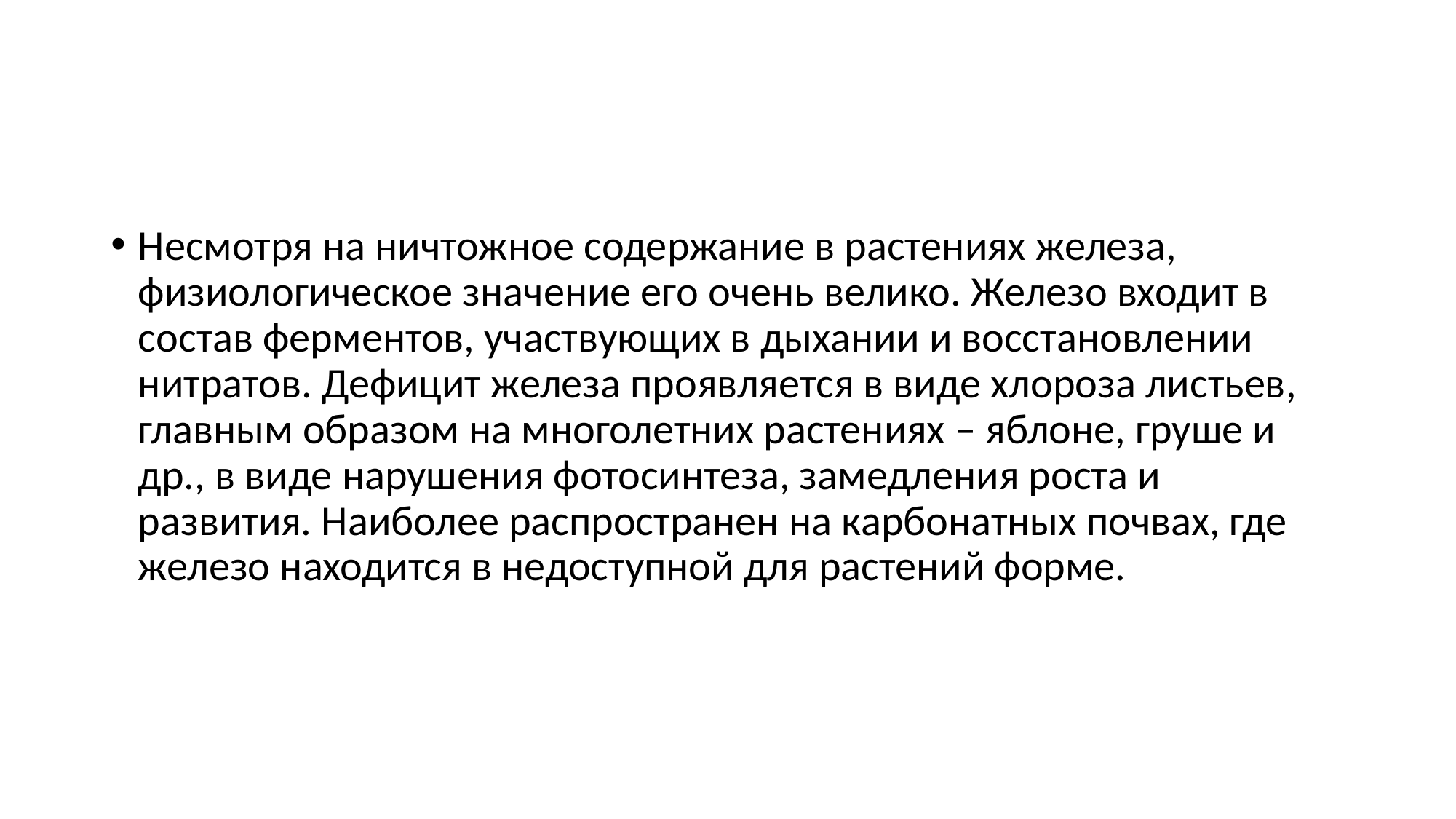

#
Несмотря на ничтожное содержание в растениях железа, физиологическое значение его очень велико. Железо входит в состав ферментов, участвующих в дыхании и восстановлении нитратов. Дефицит железа проявляется в виде хлороза листьев, главным образом на многолетних растениях – яблоне, груше и др., в виде нарушения фотосинтеза, замедления роста и развития. Наиболее распространен на карбонатных почвах, где железо находится в недоступной для растений форме.